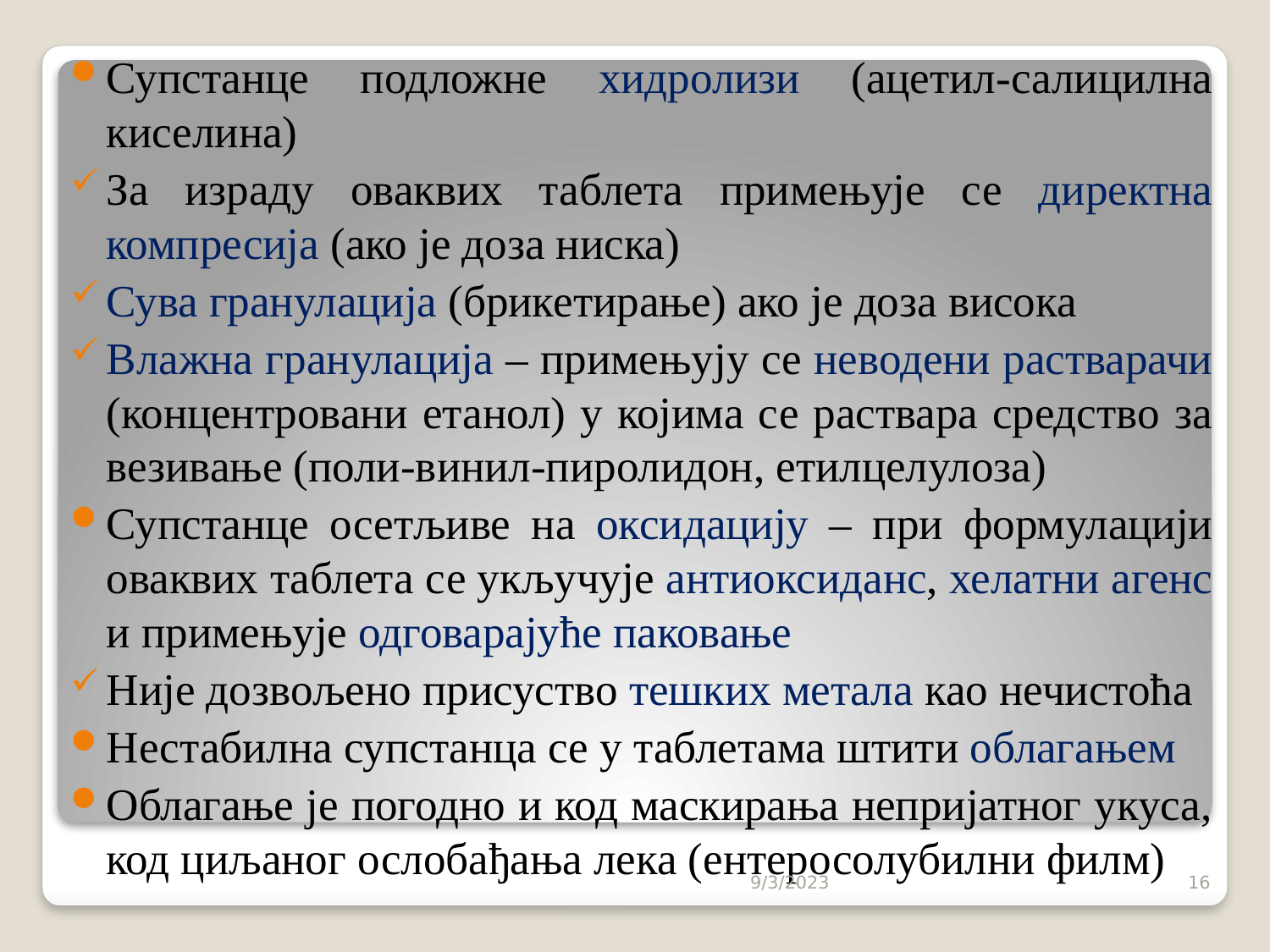

Супстанце подложне хидролизи (ацетил-салицилна киселина)
За израду оваквих таблета примењује се директна компресија (ако је доза ниска)
Сува гранулација (брикетирање) ако је доза висока
Влажна гранулација – примењују се неводени растварачи (концентровани етанол) у којима се раствара средство за везивање (поли-винил-пиролидон, етилцелулоза)
Супстанце осетљиве на оксидацију – при формулацији оваквих таблета се укључује антиоксиданс, хелатни агенс и примењује одговарајуће паковање
Није дозвољено присуство тешких метала као нечистоћа
Нестабилна супстанца се у таблетама штити облагањем
Облагање је погодно и код маскирања непријатног укуса, код циљаног ослобађања лека (ентеросолубилни филм)
9/3/2023
16